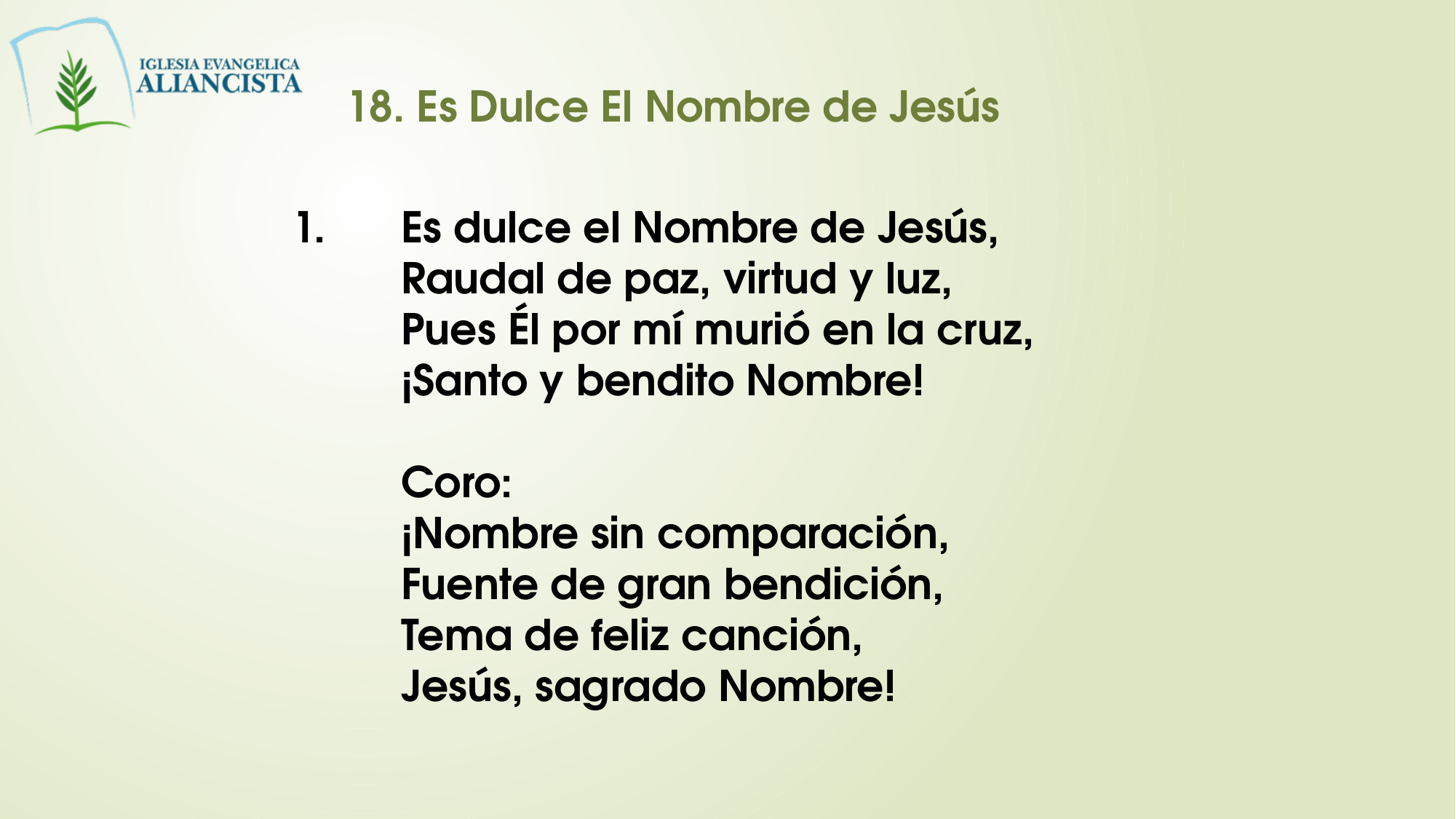

18. Es Dulce El Nombre de Jesús
1. 	Es dulce el Nombre de Jesús,
	Raudal de paz, virtud y luz,
	Pues Él por mí murió en la cruz,
	¡Santo y bendito Nombre!

	Coro:
	¡Nombre sin comparación,
	Fuente de gran bendición,
	Tema de feliz canción,
	Jesús, sagrado Nombre!